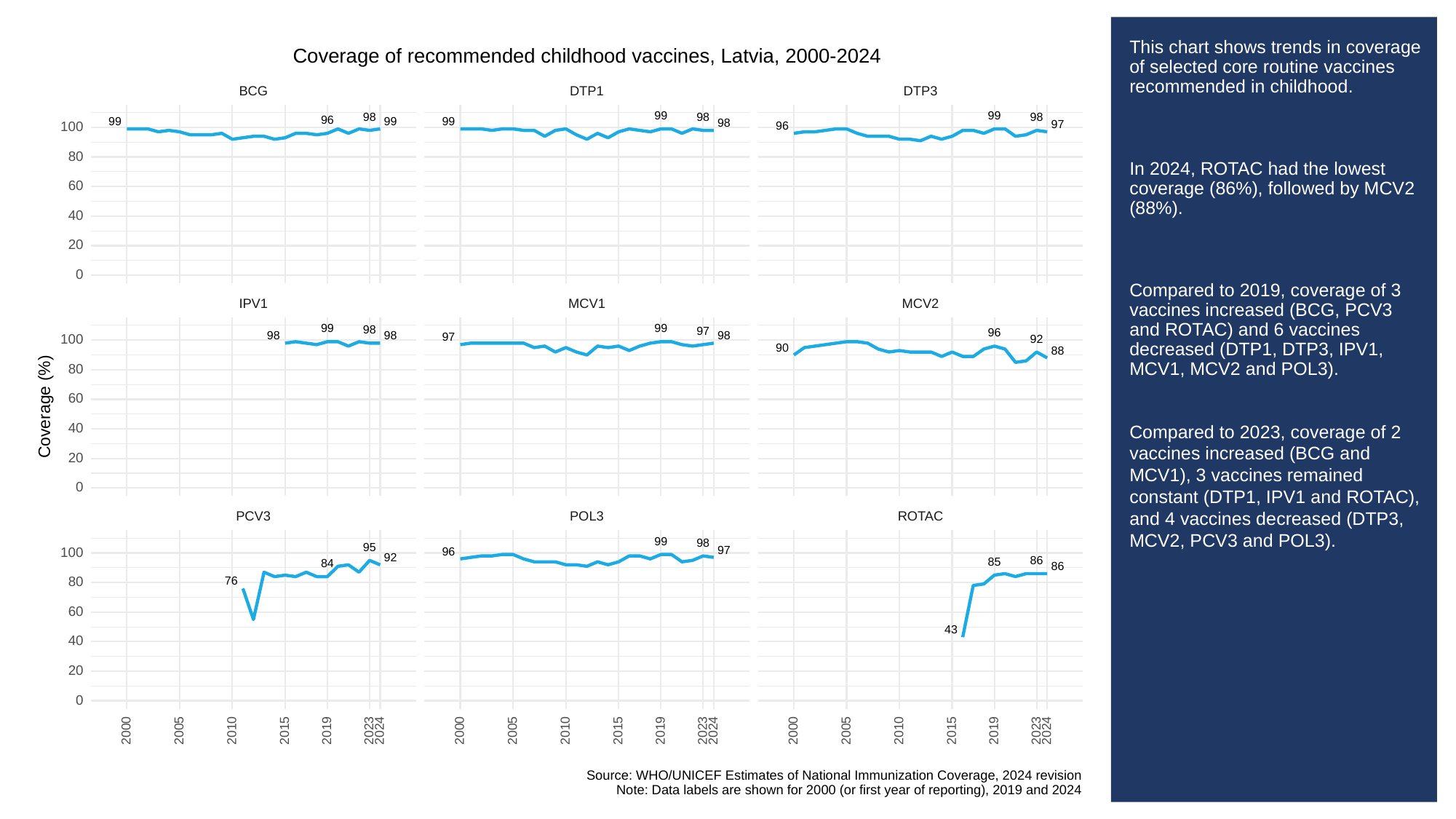

# This chart shows trends in coverage of selected core routine vaccines recommended in childhood.

In 2024, ROTAC had the lowest coverage (86%), followed by MCV2 (88%).

Compared to 2019, coverage of 3 vaccines increased (BCG, PCV3 and ROTAC) and 6 vaccines decreased (DTP1, DTP3, IPV1, MCV1, MCV2 and POL3).

Compared to 2023, coverage of 2 vaccines increased (BCG and MCV1), 3 vaccines remained constant (DTP1, IPV1 and ROTAC), and 4 vaccines decreased (DTP3, MCV2, PCV3 and POL3).

Coverage of recommended childhood vaccines, Latvia, 2000-2024
BCG
DTP3
DTP1

99
99

98
98
98
96
99
99
99
98
97
96
100

80

60

40

20

0

MCV1
MCV2
IPV1

99
99

98
97
96
98
98
98
97
100
92

90
88

80

60
Coverage (%)

40

20

0

POL3
PCV3
ROTAC

99

98
95
97
96
100

92

86
85
84

86

76
80

60

43

40

20

0

2023
2023
2023
2000
2005
2010
2015
2019
2024
2000
2005
2010
2015
2019
2024
2000
2005
2010
2015
2019
2024
Source: WHO/UNICEF Estimates of National Immunization Coverage, 2024 revision
Note: Data labels are shown for 2000 (or first year of reporting), 2019 and 2024